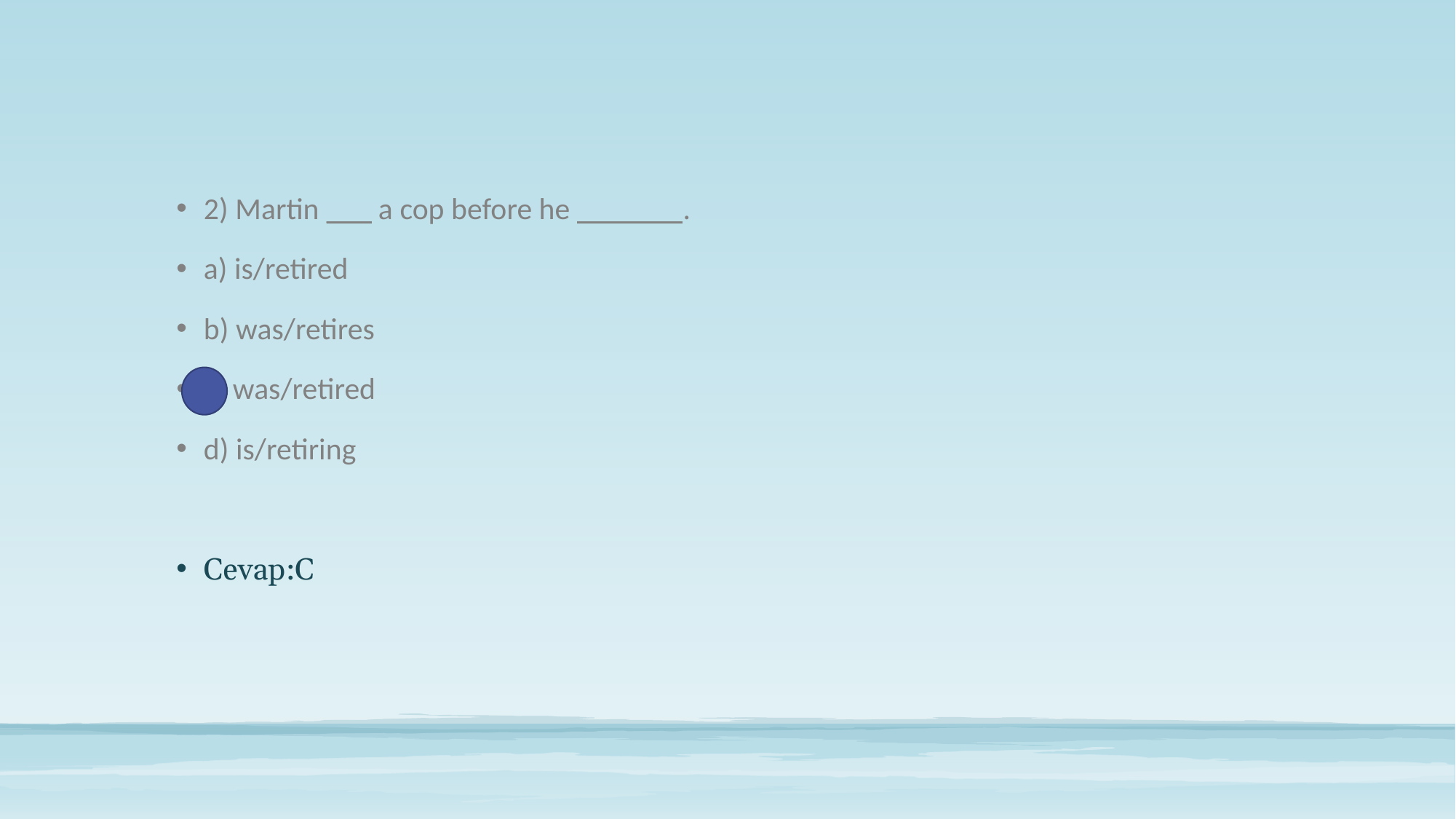

#
2) Martin ___ a cop before he _______.
a) is/retired
b) was/retires
c) was/retired
d) is/retiring

Cevap:C